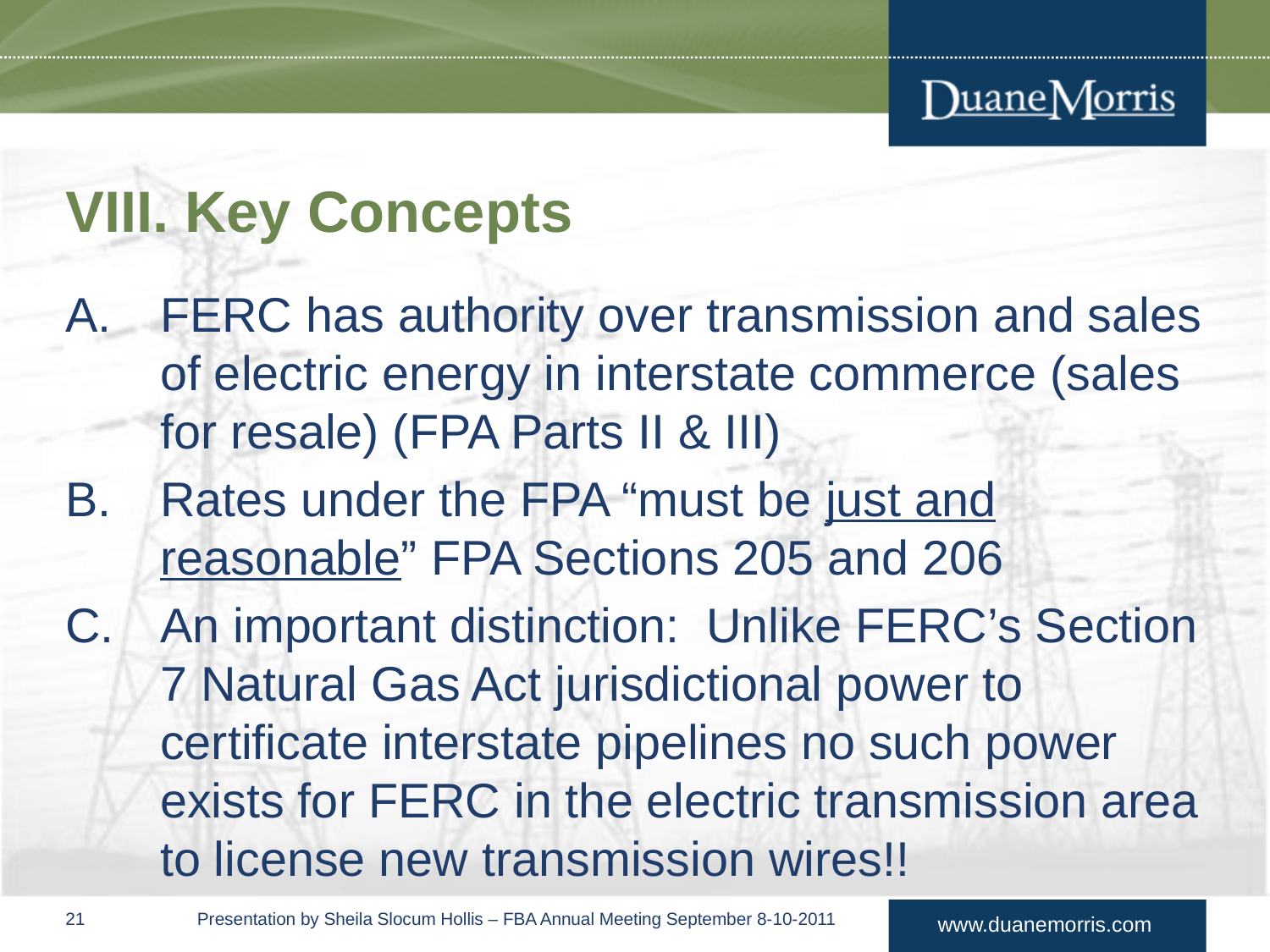

# Key Concepts
FERC has authority over transmission and sales of electric energy in interstate commerce (sales for resale) (FPA Parts II & III)
Rates under the FPA “must be just and reasonable” FPA Sections 205 and 206
An important distinction:  Unlike FERC’s Section 7 Natural Gas Act jurisdictional power to certificate interstate pipelines no such power exists for FERC in the electric transmission area to license new transmission wires!!
21	 Presentation by Sheila Slocum Hollis – FBA Annual Meeting September 8-10-2011